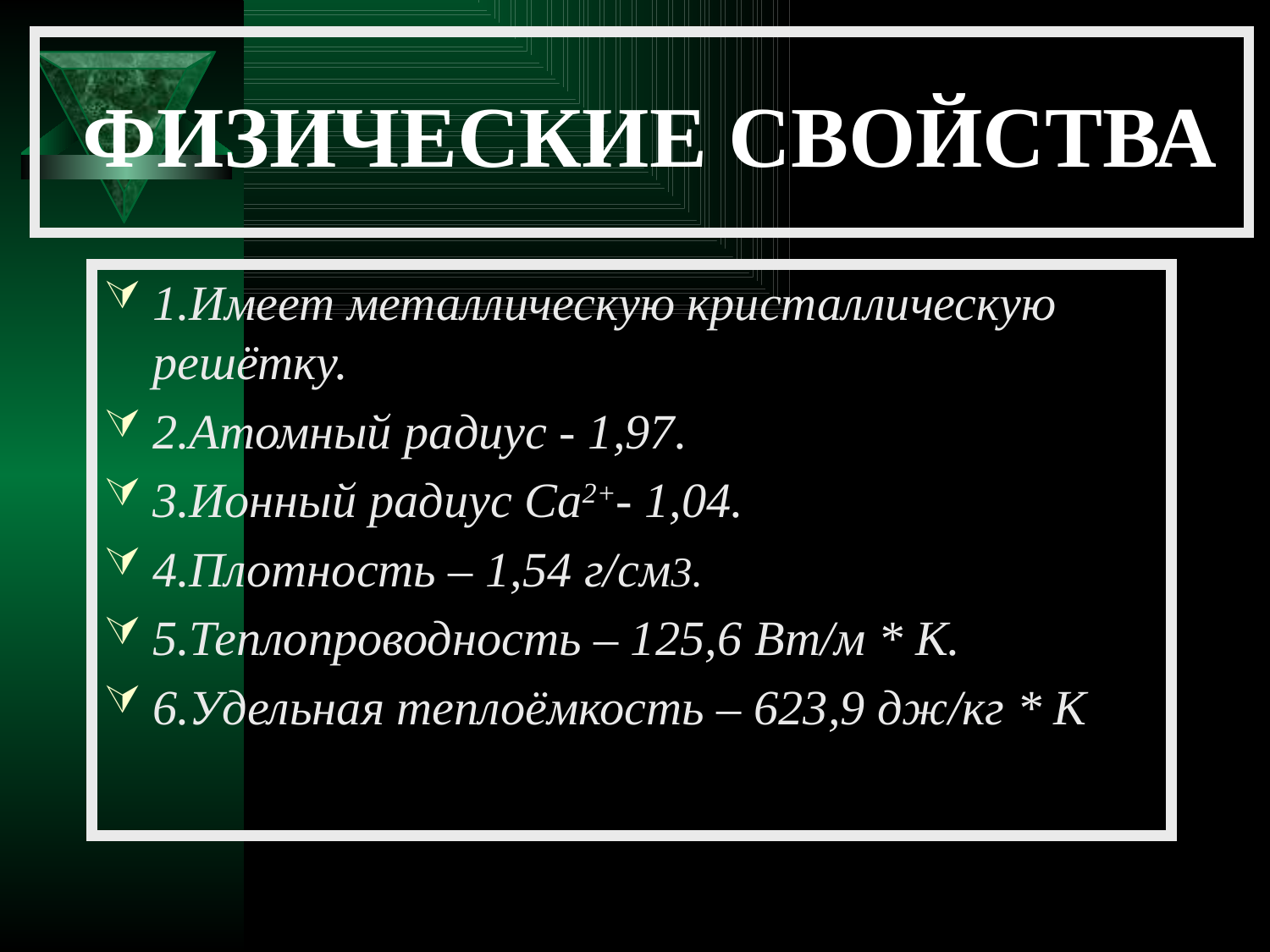

# ФИЗИЧЕСКИЕ СВОЙСТВА
1.Имеет металлическую кристаллическую решётку.
2.Атомный радиус - 1,97.
3.Ионный радиус Са2+- 1,04.
4.Плотность – 1,54 г/см3.
5.Теплопроводность – 125,6 Вт/м * К.
6.Удельная теплоёмкость – 623,9 дж/кг * К